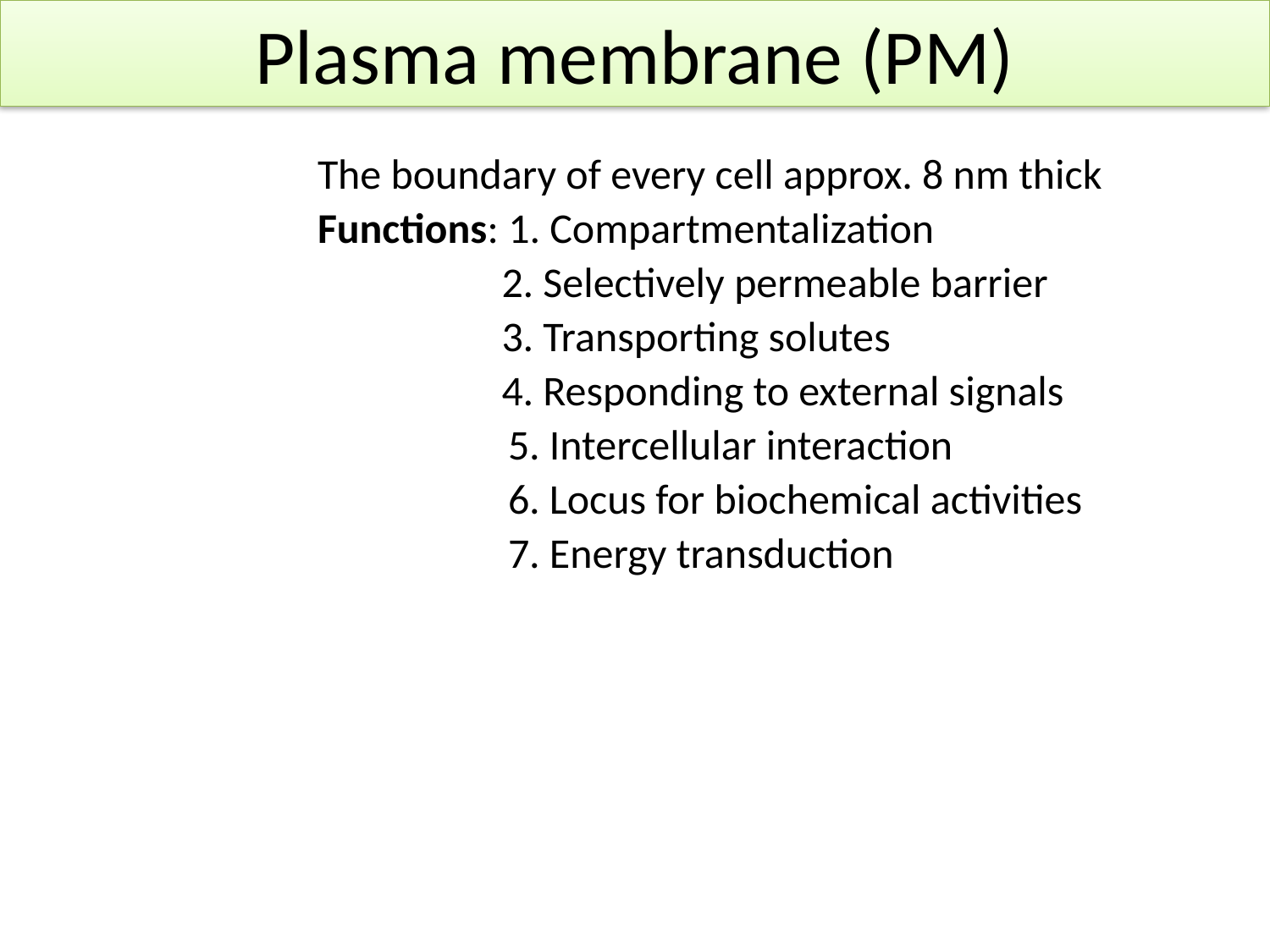

# Plasma membrane (PM)
		       The boundary of every cell approx. 8 nm thick
		       Functions: 1. Compartmentalization
		       	             2. Selectively permeable barrier
		        	             3. Transporting solutes
		        	             4. Responding to external signals
		                           5. Intercellular interaction
		                           6. Locus for biochemical activities
		                           7. Energy transduction